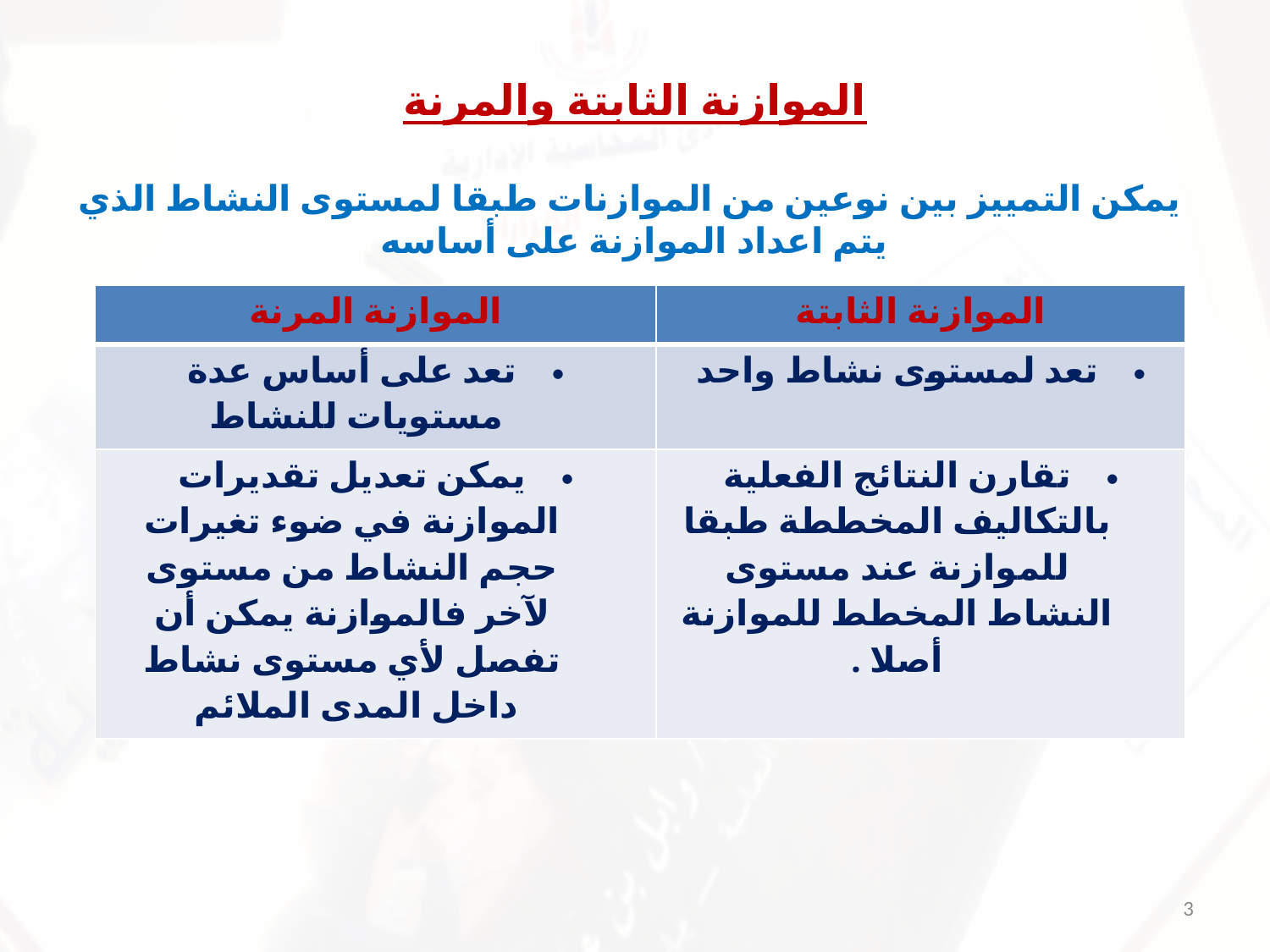

# الموازنة الثابتة والمرنة
يمكن التمييز بين نوعين من الموازنات طبقا لمستوى النشاط الذي يتم اعداد الموازنة على أساسه

| الموازنة المرنة | الموازنة الثابتة |
| --- | --- |
| تعد على أساس عدة مستويات للنشاط | تعد لمستوى نشاط واحد |
| يمكن تعديل تقديرات الموازنة في ضوء تغيرات حجم النشاط من مستوى لآخر فالموازنة يمكن أن تفصل لأي مستوى نشاط داخل المدى الملائم | تقارن النتائج الفعلية بالتكاليف المخططة طبقا للموازنة عند مستوى النشاط المخطط للموازنة أصلا . |
3